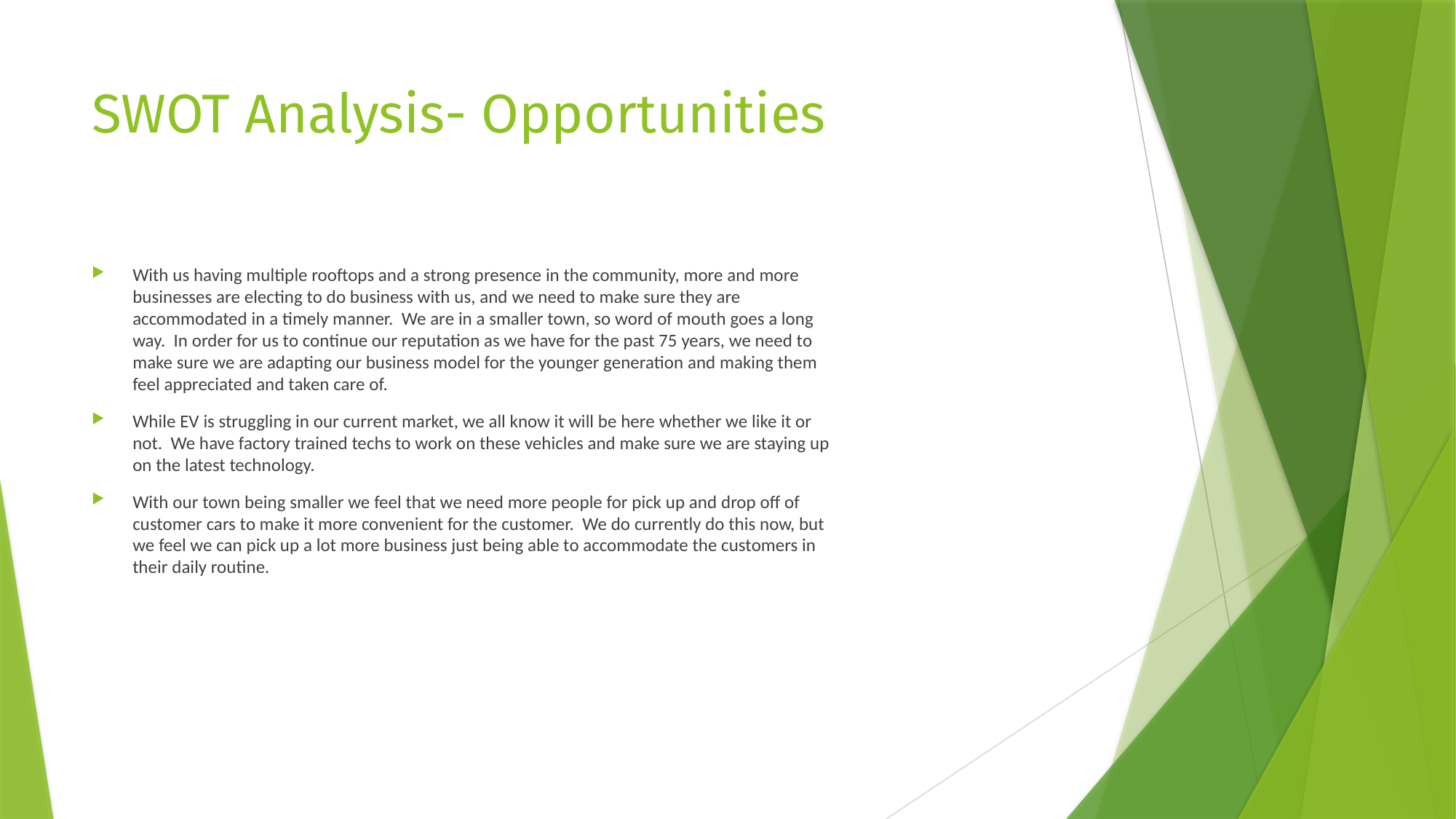

# SWOT Analysis- Opportunities
With us having multiple rooftops and a strong presence in the community, more and more businesses are electing to do business with us, and we need to make sure they are accommodated in a timely manner.  We are in a smaller town, so word of mouth goes a long way.  In order for us to continue our reputation as we have for the past 75 years, we need to make sure we are adapting our business model for the younger generation and making them feel appreciated and taken care of.
While EV is struggling in our current market, we all know it will be here whether we like it or not.  We have factory trained techs to work on these vehicles and make sure we are staying up on the latest technology.
With our town being smaller we feel that we need more people for pick up and drop off of customer cars to make it more convenient for the customer.  We do currently do this now, but we feel we can pick up a lot more business just being able to accommodate the customers in their daily routine.